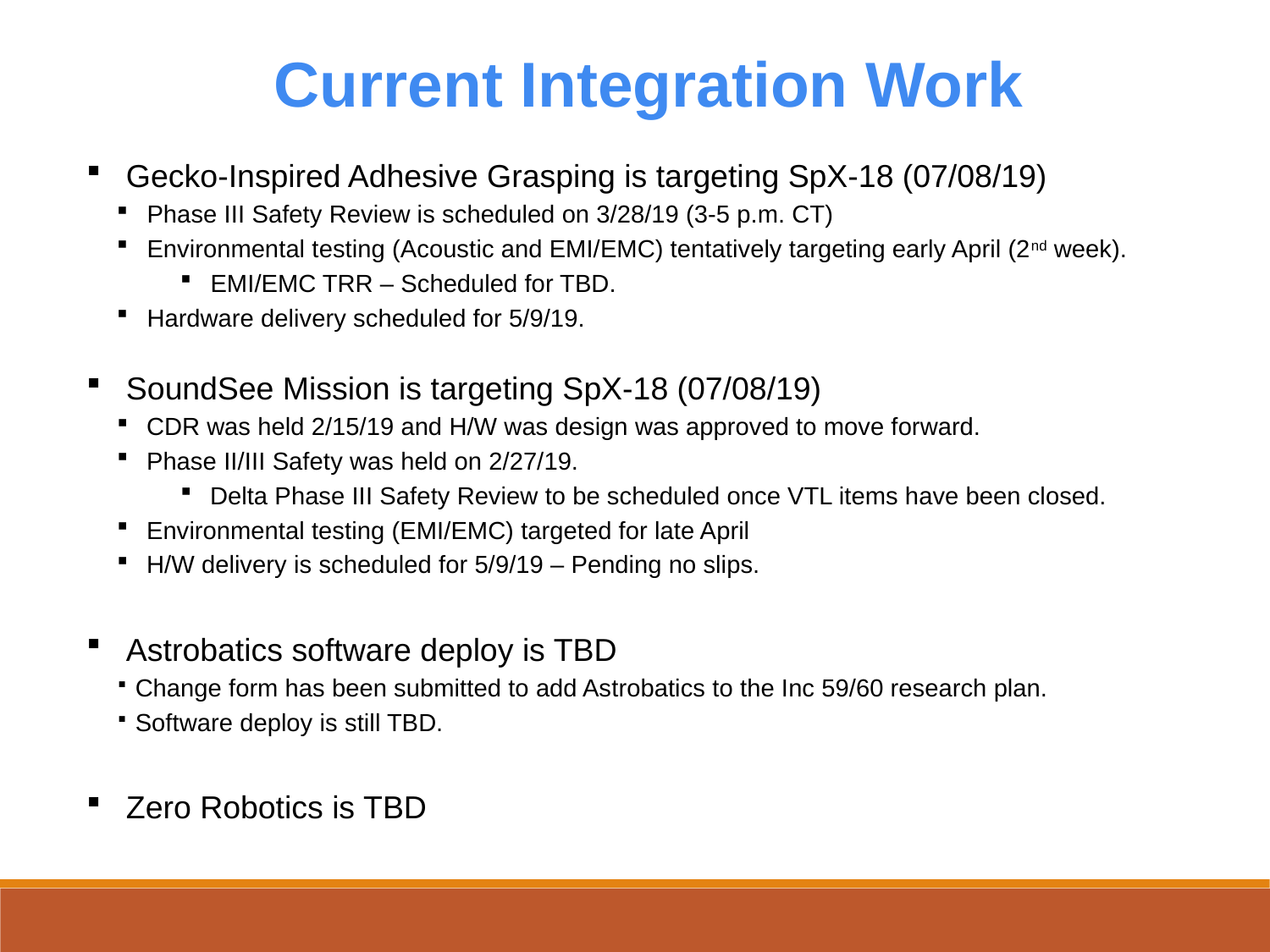

Current Integration Work
Gecko-Inspired Adhesive Grasping is targeting SpX-18 (07/08/19)
Phase III Safety Review is scheduled on 3/28/19 (3-5 p.m. CT)
Environmental testing (Acoustic and EMI/EMC) tentatively targeting early April (2nd week).
EMI/EMC TRR – Scheduled for TBD.
Hardware delivery scheduled for 5/9/19.

SoundSee Mission is targeting SpX-18 (07/08/19)
CDR was held 2/15/19 and H/W was design was approved to move forward.
Phase II/III Safety was held on 2/27/19.
Delta Phase III Safety Review to be scheduled once VTL items have been closed.
Environmental testing (EMI/EMC) targeted for late April
H/W delivery is scheduled for 5/9/19 – Pending no slips.

Astrobatics software deploy is TBD
Change form has been submitted to add Astrobatics to the Inc 59/60 research plan.
Software deploy is still TBD.

Zero Robotics is TBD